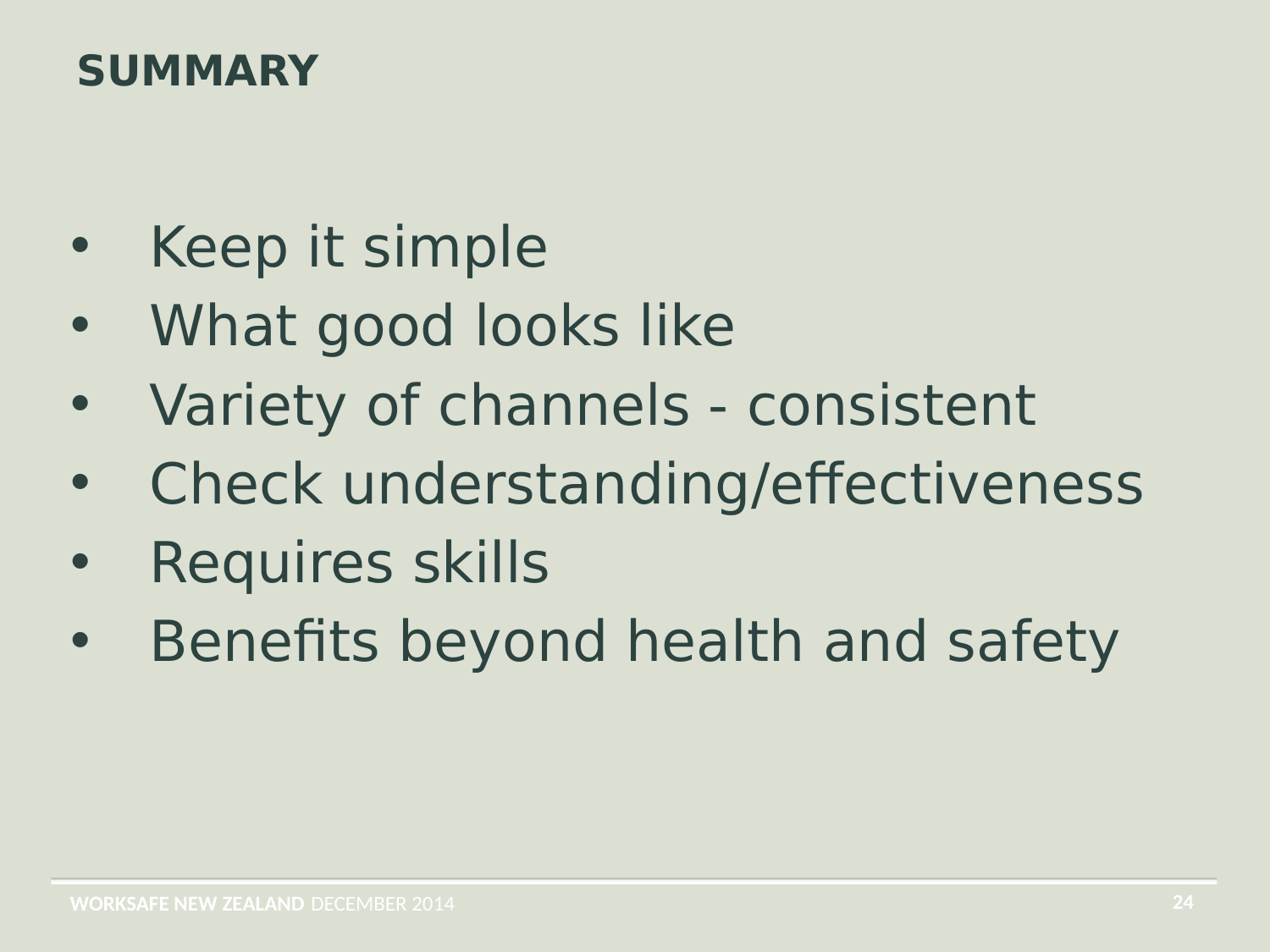

# Summary
Keep it simple
What good looks like
Variety of channels - consistent
Check understanding/effectiveness
Requires skills
Benefits beyond health and safety

24
WORKSAFE NEW ZEALAND
DECEMBER 2014